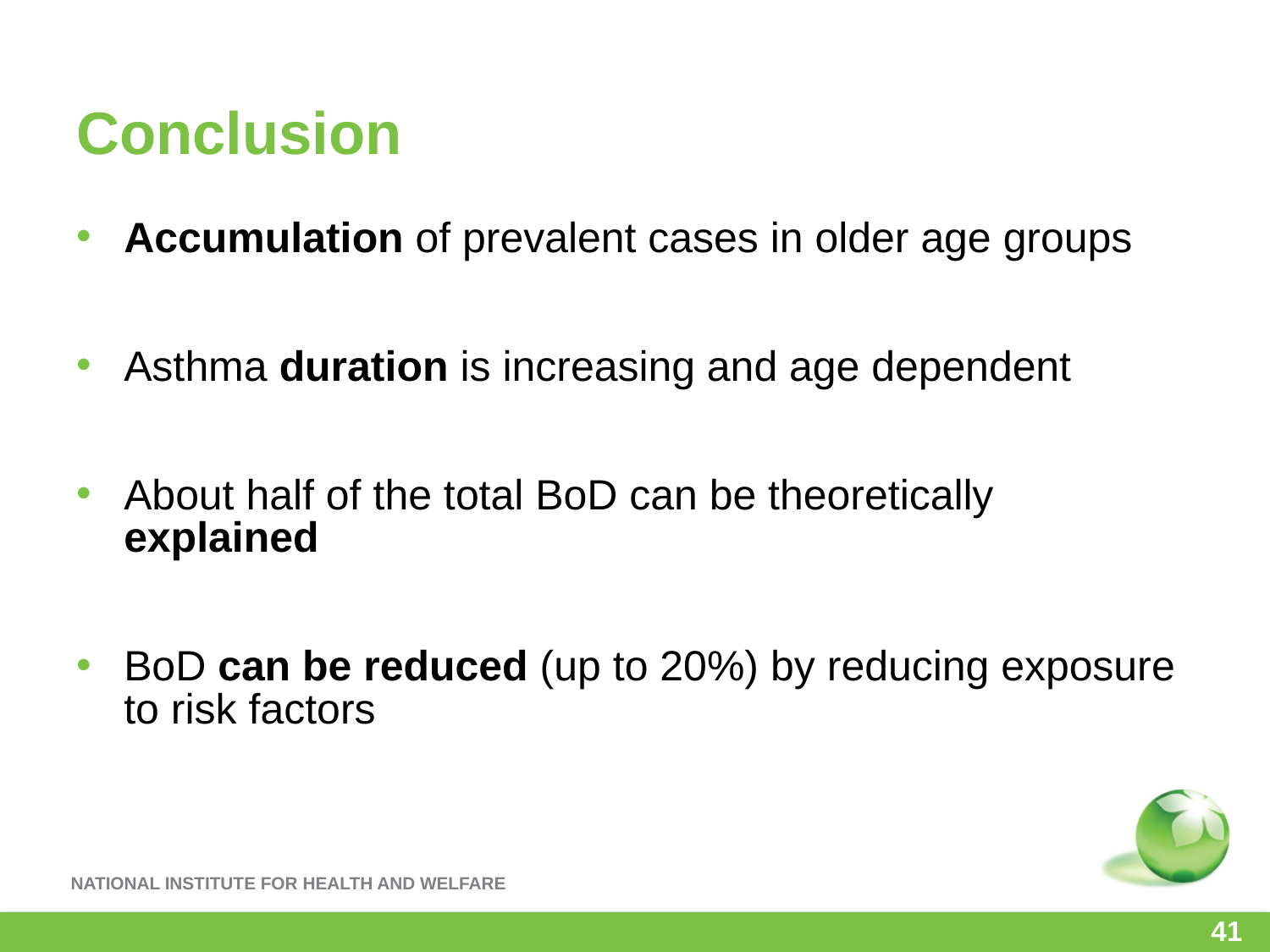

# Conclusion
Accumulation of prevalent cases in older age groups

Asthma duration is increasing and age dependent

About half of the total BoD can be theoretically explained

BoD can be reduced (up to 20%) by reducing exposure to risk factors

41